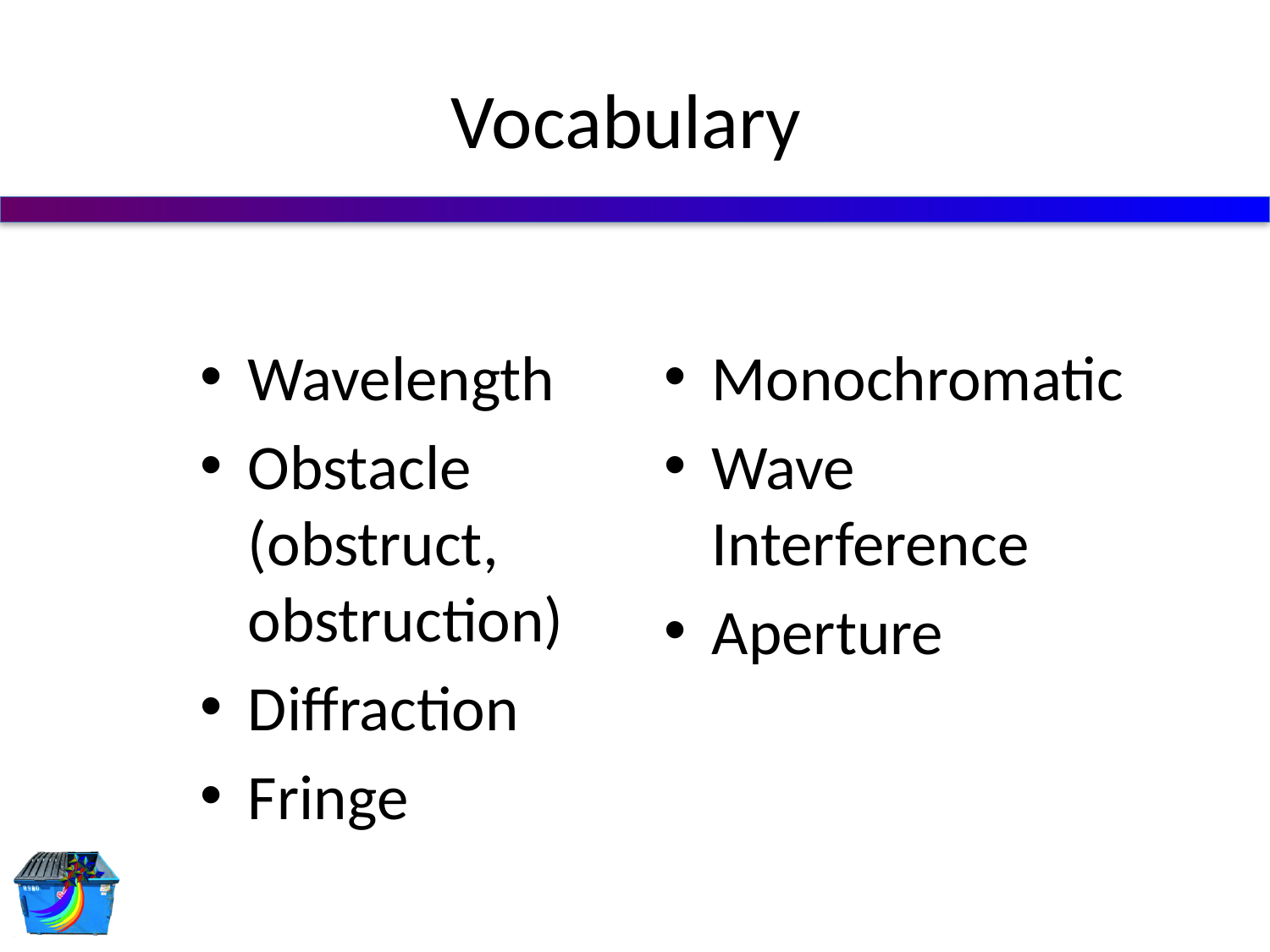

# Vocabulary
Wavelength
Obstacle
(obstruct,
obstruction)
Diffraction
Fringe
Monochromatic
Wave Interference
Aperture